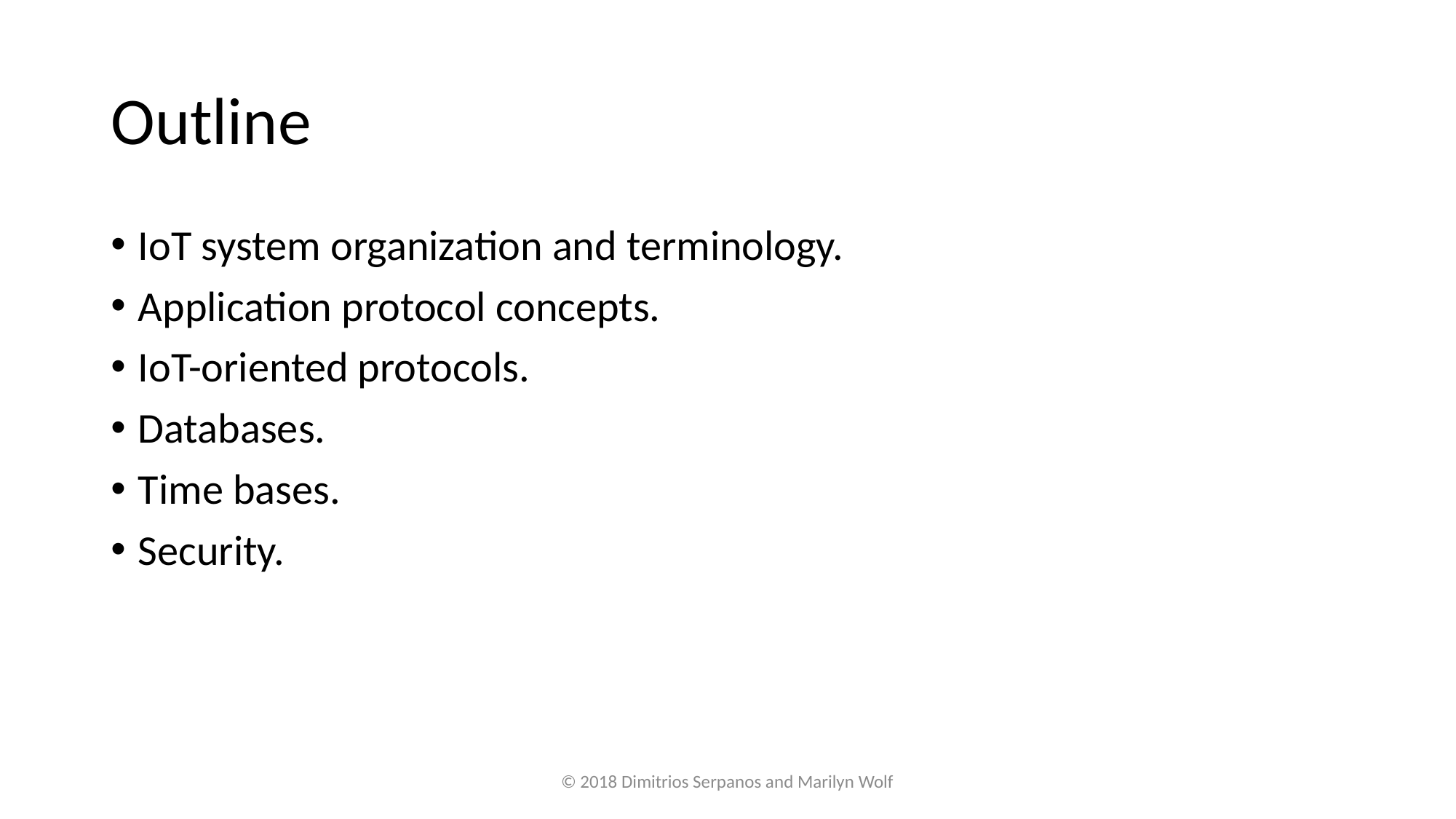

# Outline
IoT system organization and terminology.
Application protocol concepts.
IoT-oriented protocols.
Databases.
Time bases.
Security.
© 2018 Dimitrios Serpanos and Marilyn Wolf